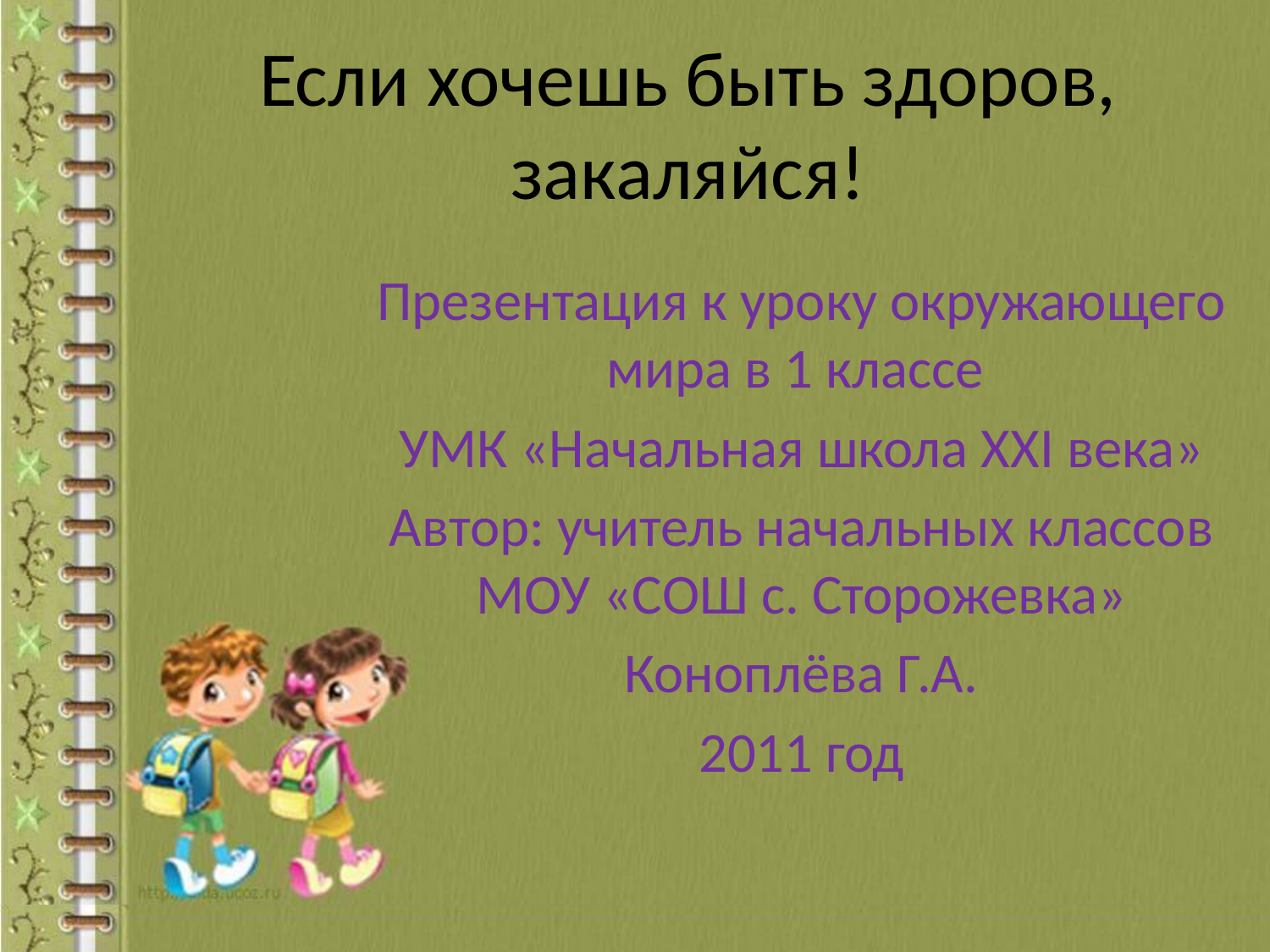

# Если хочешь быть здоров, закаляйся!
Презентация к уроку окружающего мира в 1 классе
УМК «Начальная школа ХХI века»
Автор: учитель начальных классов МОУ «СОШ с. Сторожевка»
Коноплёва Г.А.
2011 год